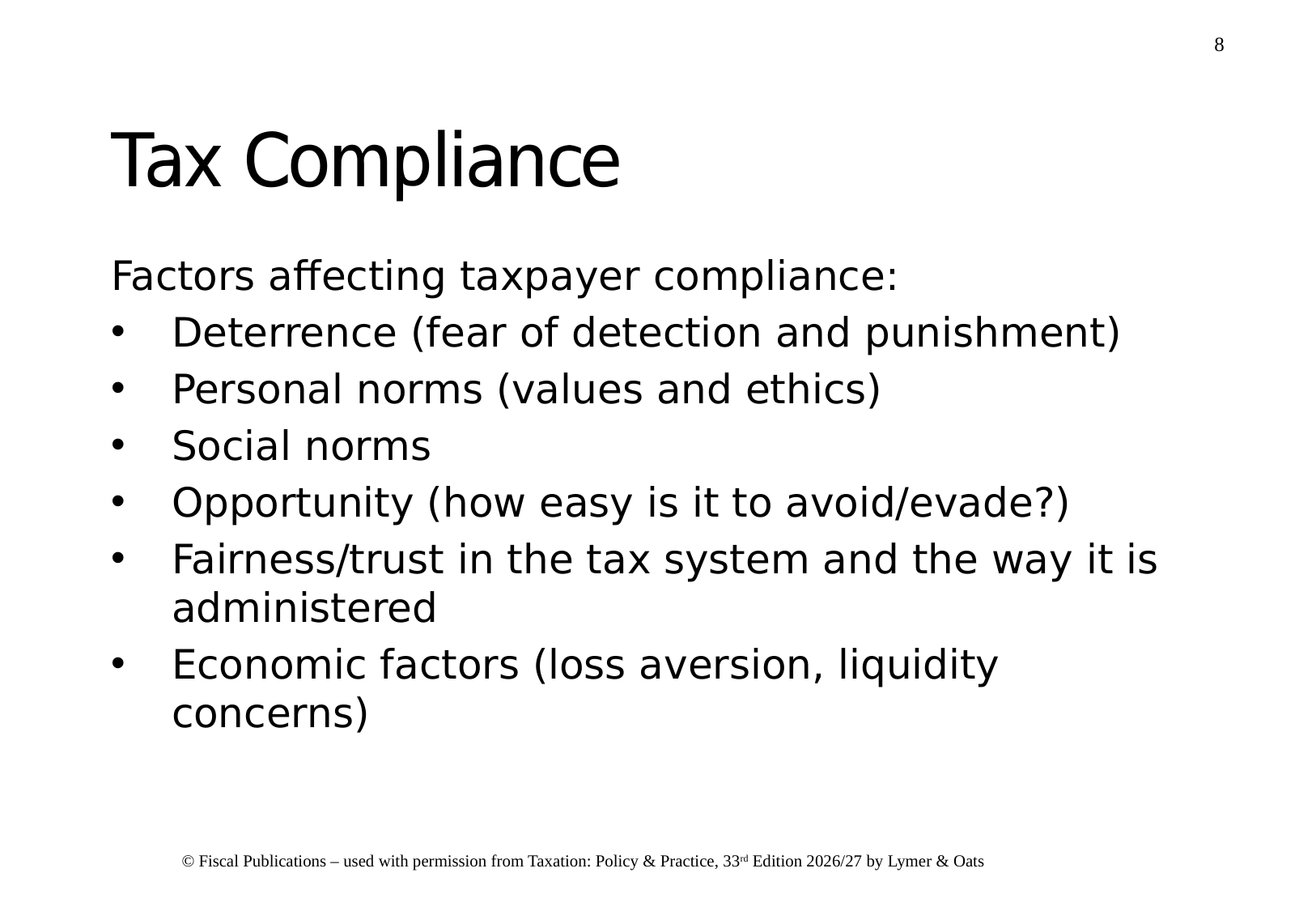

# Tax Compliance
Factors affecting taxpayer compliance:
Deterrence (fear of detection and punishment)
Personal norms (values and ethics)
Social norms
Opportunity (how easy is it to avoid/evade?)
Fairness/trust in the tax system and the way it is administered
Economic factors (loss aversion, liquidity concerns)